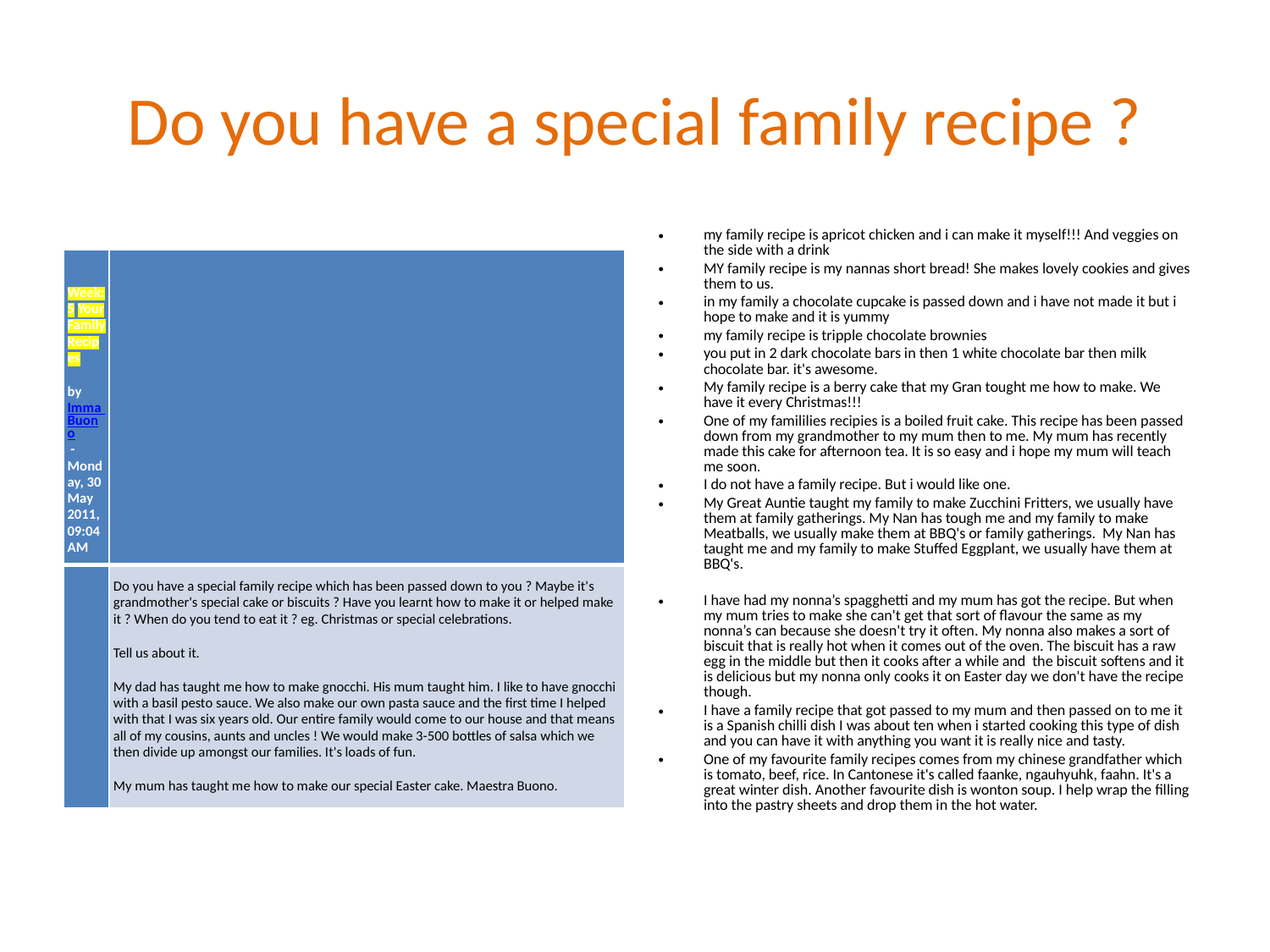

# Do you have a special family recipe ?
my family recipe is apricot chicken and i can make it myself!!! And veggies on the side with a drink
MY family recipe is my nannas short bread! She makes lovely cookies and gives them to us.
in my family a chocolate cupcake is passed down and i have not made it but i hope to make and it is yummy
my family recipe is tripple chocolate brownies
you put in 2 dark chocolate bars in then 1 white chocolate bar then milk chocolate bar. it's awesome.
My family recipe is a berry cake that my Gran tought me how to make. We have it every Christmas!!!
One of my famililies recipies is a boiled fruit cake. This recipe has been passed down from my grandmother to my mum then to me. My mum has recently made this cake for afternoon tea. It is so easy and i hope my mum will teach me soon.
I do not have a family recipe. But i would like one.
My Great Auntie taught my family to make Zucchini Fritters, we usually have them at family gatherings. My Nan has tough me and my family to make Meatballs, we usually make them at BBQ's or family gatherings.  My Nan has taught me and my family to make Stuffed Eggplant, we usually have them at BBQ's.

I have had my nonna’s spagghetti and my mum has got the recipe. But when my mum tries to make she can't get that sort of flavour the same as my nonna’s can because she doesn't try it often. My nonna also makes a sort of biscuit that is really hot when it comes out of the oven. The biscuit has a raw egg in the middle but then it cooks after a while and  the biscuit softens and it is delicious but my nonna only cooks it on Easter day we don't have the recipe though.
I have a family recipe that got passed to my mum and then passed on to me it is a Spanish chilli dish I was about ten when i started cooking this type of dish and you can have it with anything you want it is really nice and tasty.
One of my favourite family recipes comes from my chinese grandfather which is tomato, beef, rice. In Cantonese it's called faanke, ngauhyuhk, faahn. It's a great winter dish. Another favourite dish is wonton soup. I help wrap the filling into the pastry sheets and drop them in the hot water.

| Week: 5 Your Family Recipes by Imma Buono - Monday, 30 May 2011, 09:04 AM |  |
| --- | --- |
|  | Do you have a special family recipe which has been passed down to you ? Maybe it's grandmother's special cake or biscuits ? Have you learnt how to make it or helped make it ? When do you tend to eat it ? eg. Christmas or special celebrations. Tell us about it. My dad has taught me how to make gnocchi. His mum taught him. I like to have gnocchi with a basil pesto sauce. We also make our own pasta sauce and the first time I helped with that I was six years old. Our entire family would come to our house and that means all of my cousins, aunts and uncles ! We would make 3-500 bottles of salsa which we then divide up amongst our families. It's loads of fun. My mum has taught me how to make our special Easter cake. Maestra Buono. |